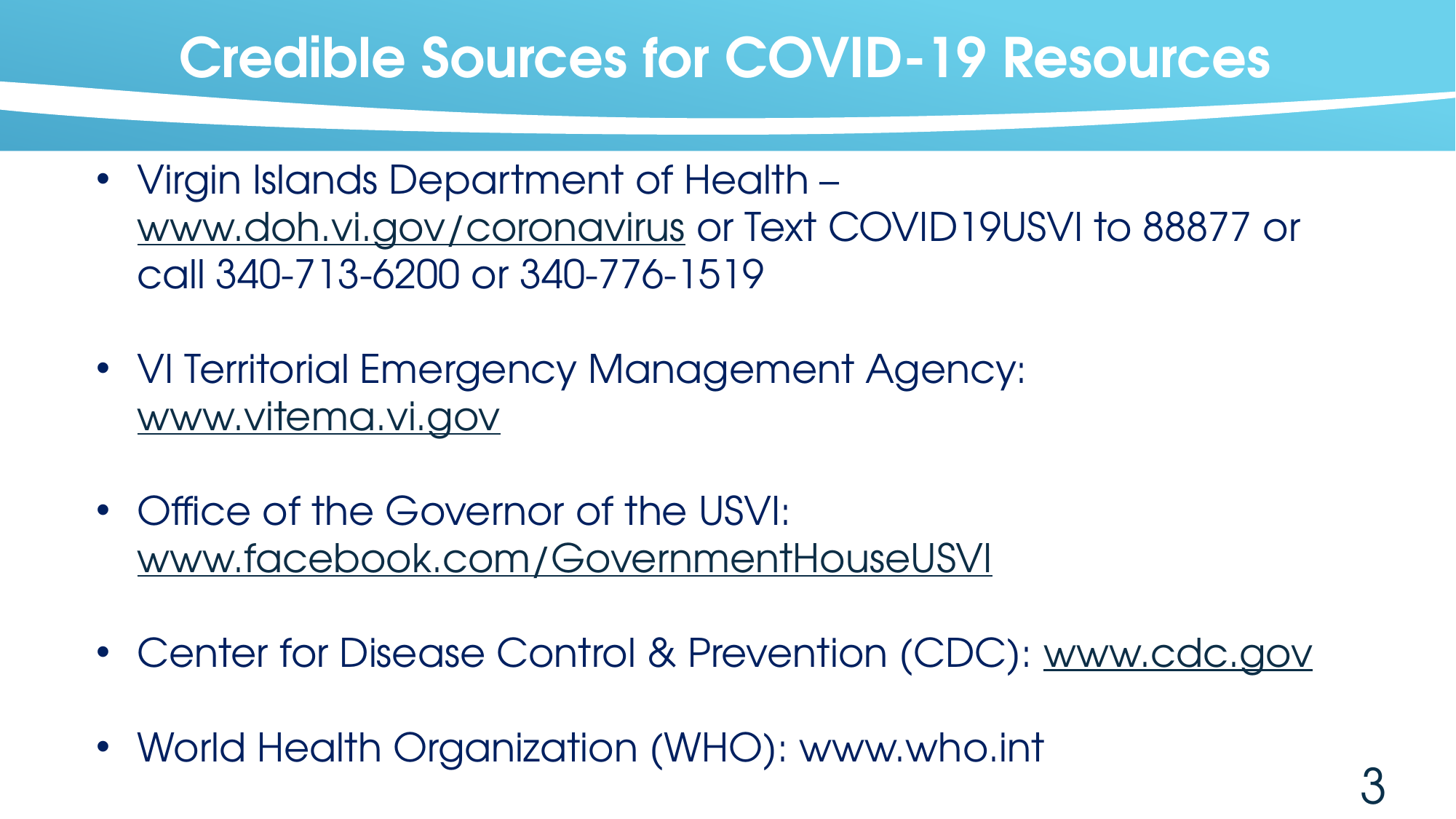

Credible Sources for COVID-19 Resources

Virgin Islands Department of Health – www.doh.vi.gov/coronavirus or Text COVID19USVI to 88877 or call 340-713-6200 or 340-776-1519

VI Territorial Emergency Management Agency: www.vitema.vi.gov

Office of the Governor of the USVI: www.facebook.com/GovernmentHouseUSVI

Center for Disease Control & Prevention (CDC): www.cdc.gov

World Health Organization (WHO): www.who.int

3